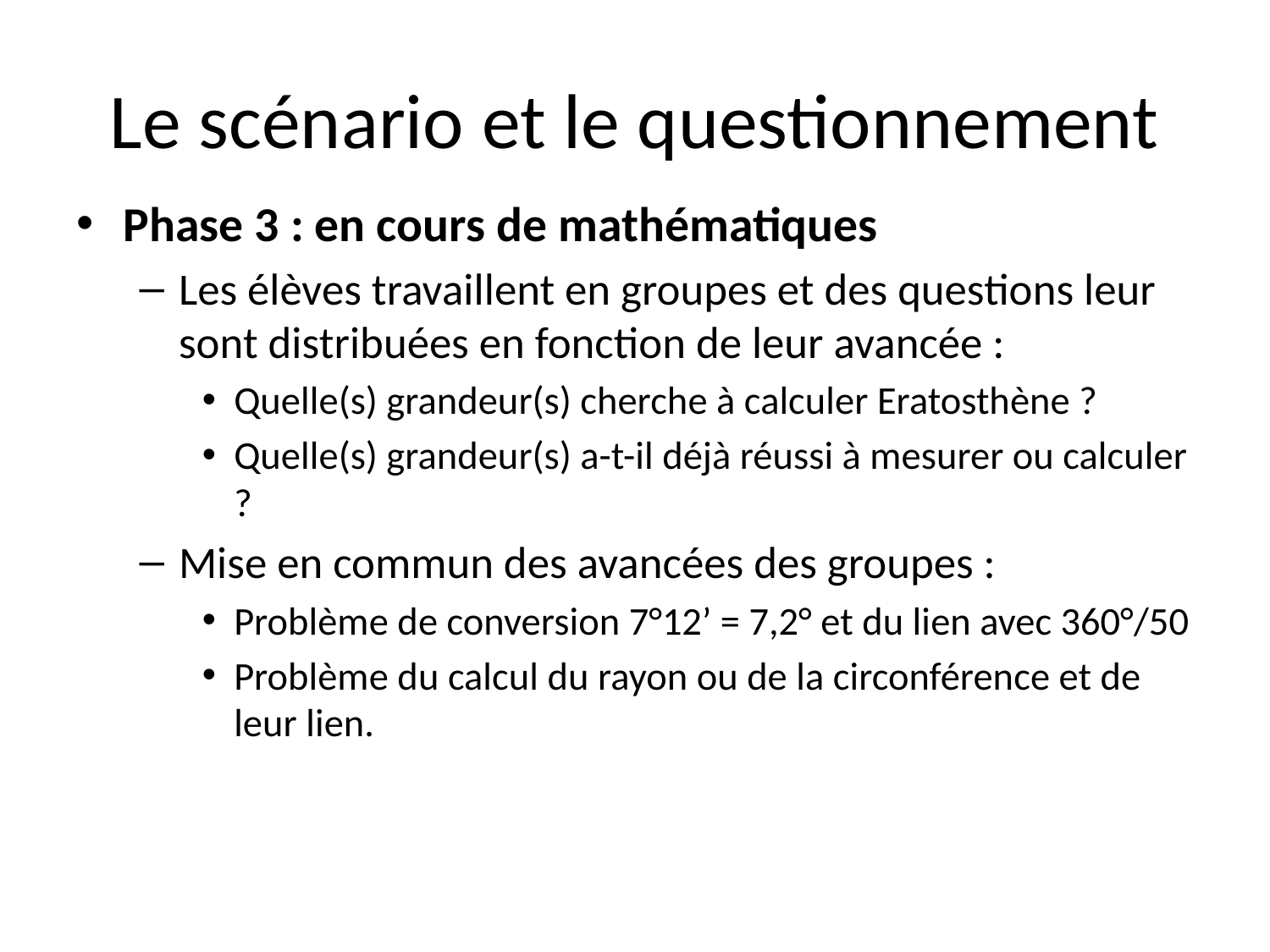

# Le scénario et le questionnement
Phase 3 : en cours de mathématiques
Les élèves travaillent en groupes et des questions leur sont distribuées en fonction de leur avancée :
Quelle(s) grandeur(s) cherche à calculer Eratosthène ?
Quelle(s) grandeur(s) a-t-il déjà réussi à mesurer ou calculer ?
Mise en commun des avancées des groupes :
Problème de conversion 7°12’ = 7,2° et du lien avec 360°/50
Problème du calcul du rayon ou de la circonférence et de leur lien.